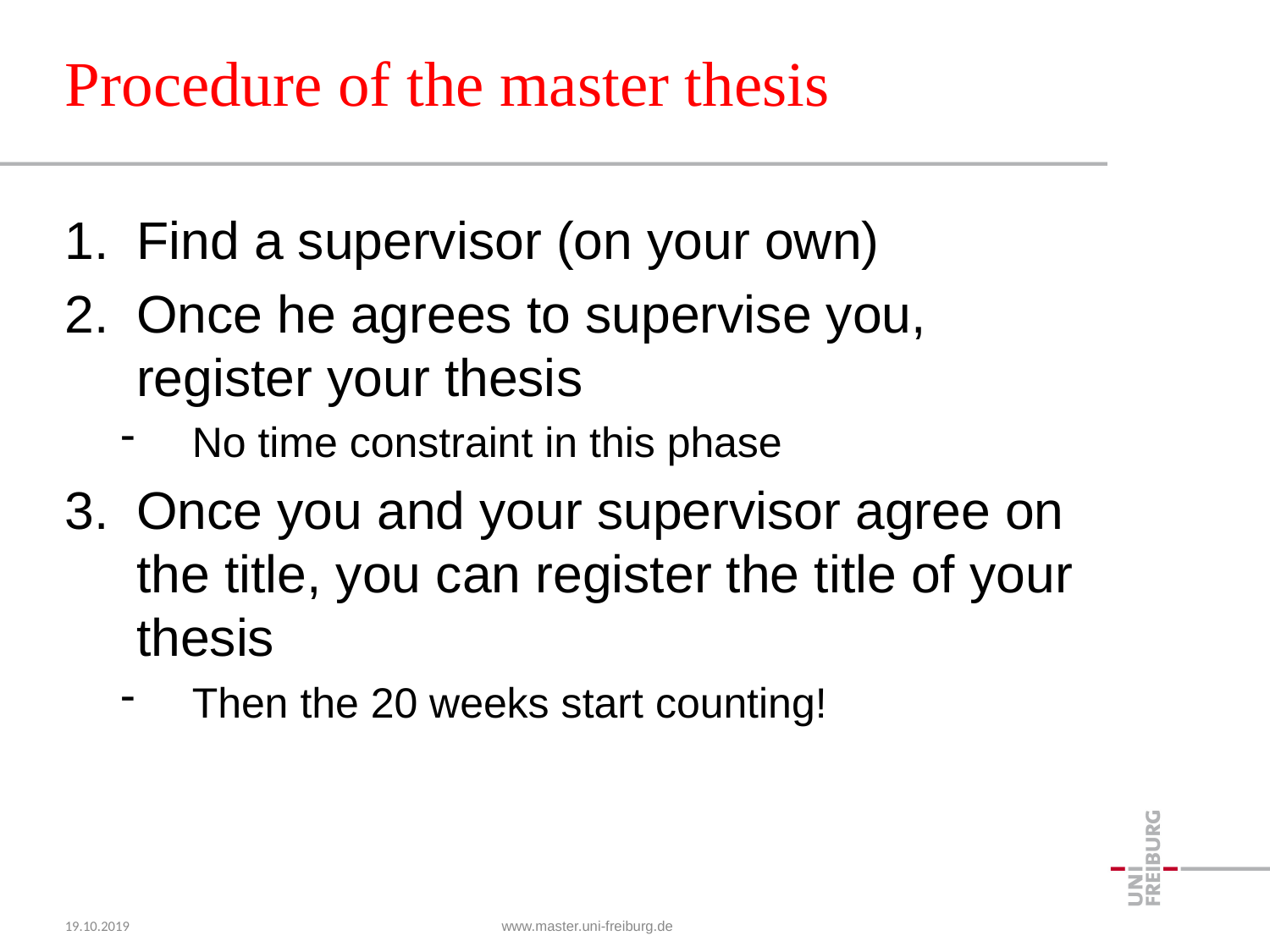

# Procedure of the master thesis
Find a supervisor (on your own)
Once he agrees to supervise you, register your thesis
No time constraint in this phase
Once you and your supervisor agree on the title, you can register the title of your thesis
Then the 20 weeks start counting!
19.10.2019
www.master.uni-freiburg.de
41